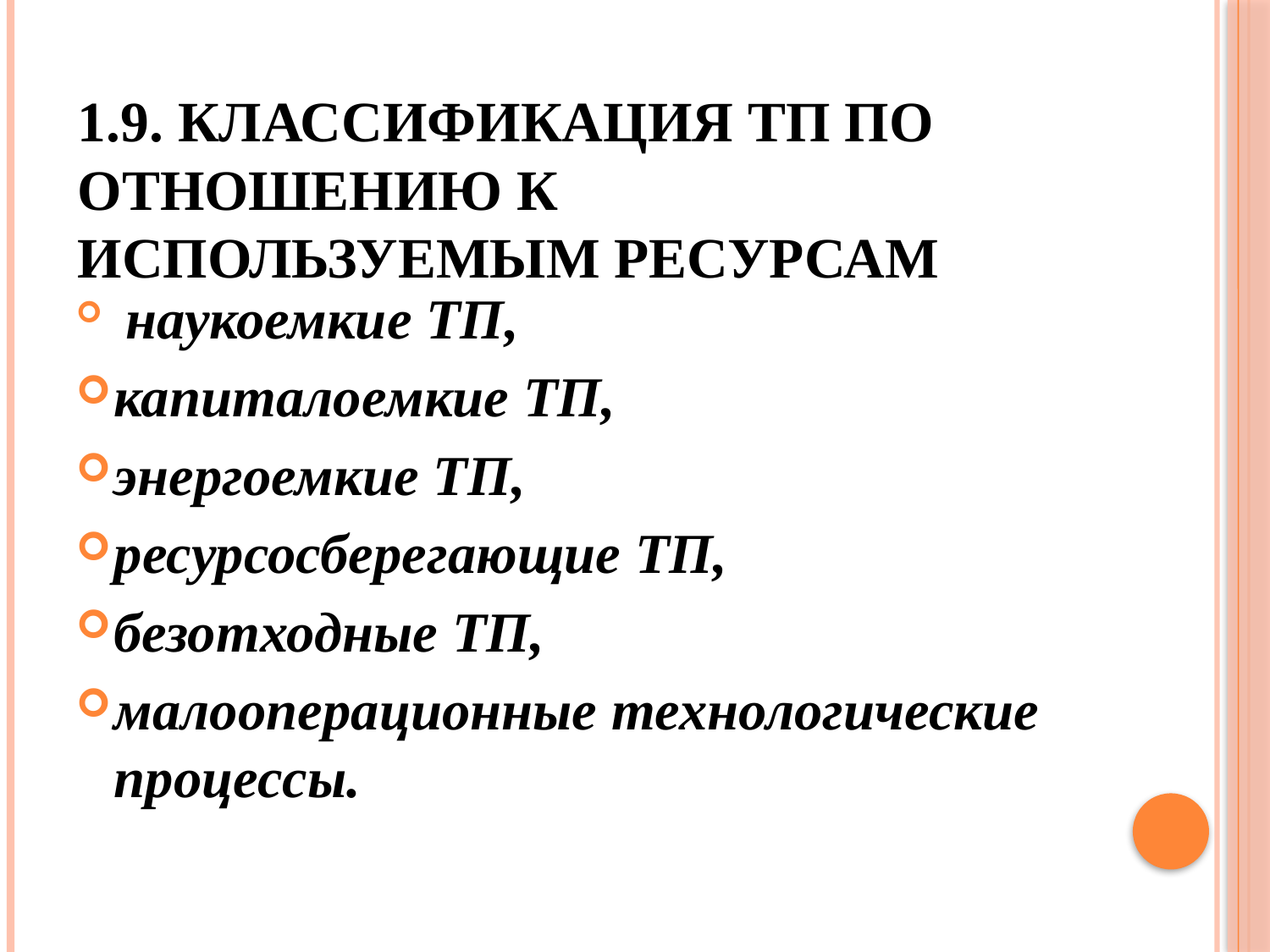

# 1.9. Классификация ТП по отношению к используемым ресурсам
 наукоемкие ТП,
капиталоемкие ТП,
энергоемкие ТП,
ресурсосберегающие ТП,
безотходные ТП,
малооперационные технологические процессы.